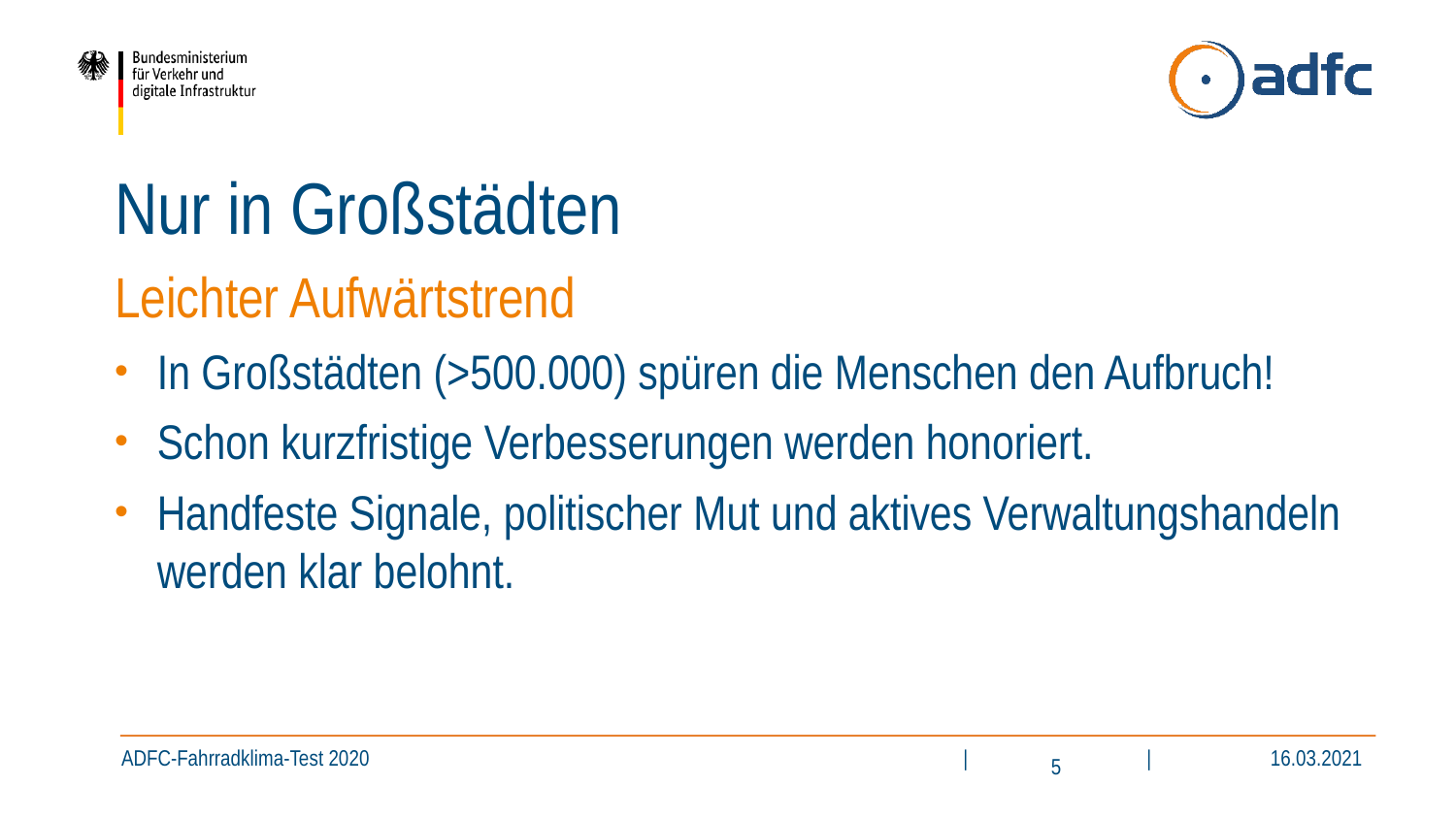

Nur in Großstädten
Leichter Aufwärtstrend
In Großstädten (>500.000) spüren die Menschen den Aufbruch!
Schon kurzfristige Verbesserungen werden honoriert.
Handfeste Signale, politischer Mut und aktives Verwaltungshandeln werden klar belohnt.